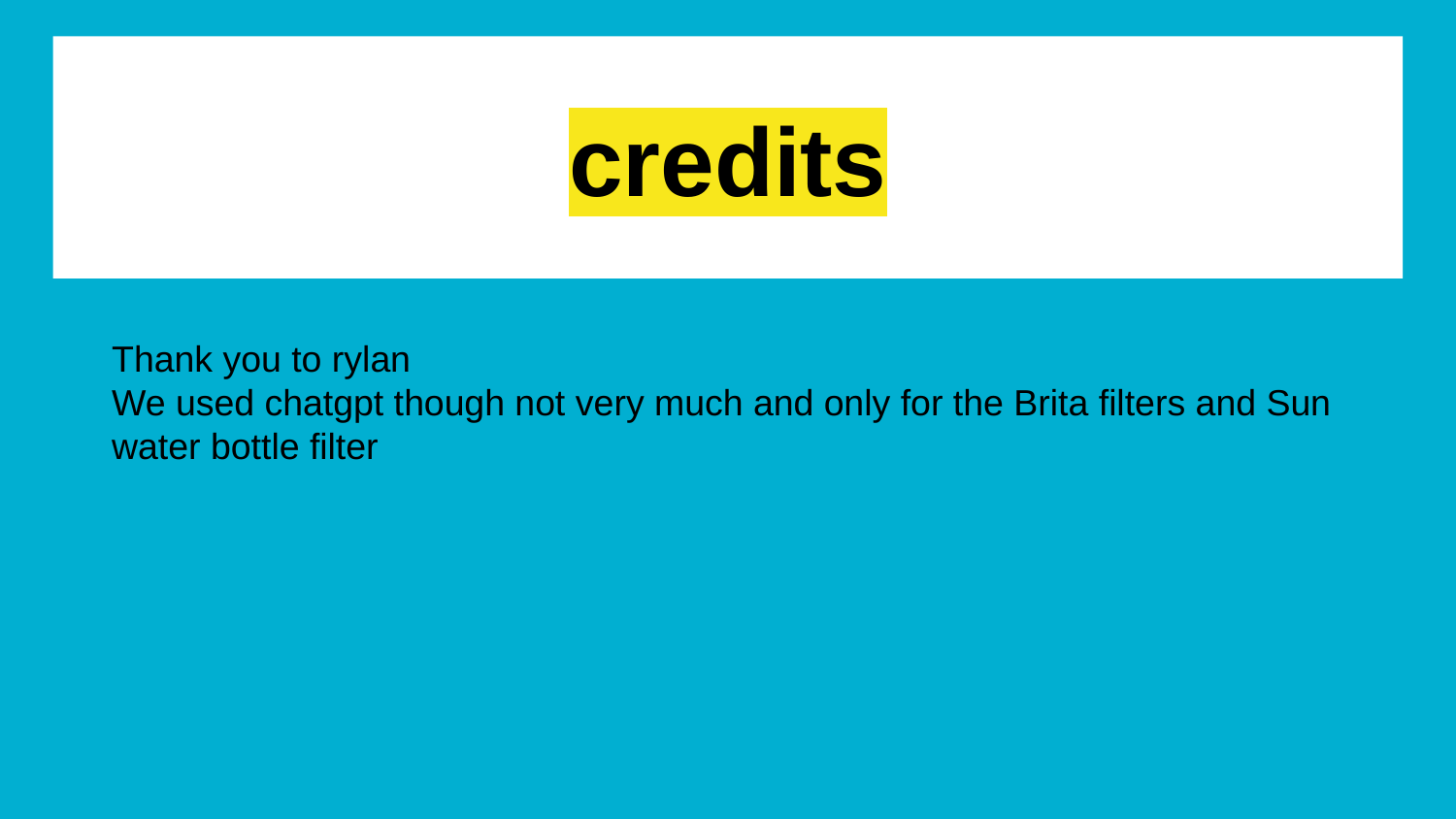

# credits
Thank you to rylan
We used chatgpt though not very much and only for the Brita filters and Sun water bottle filter